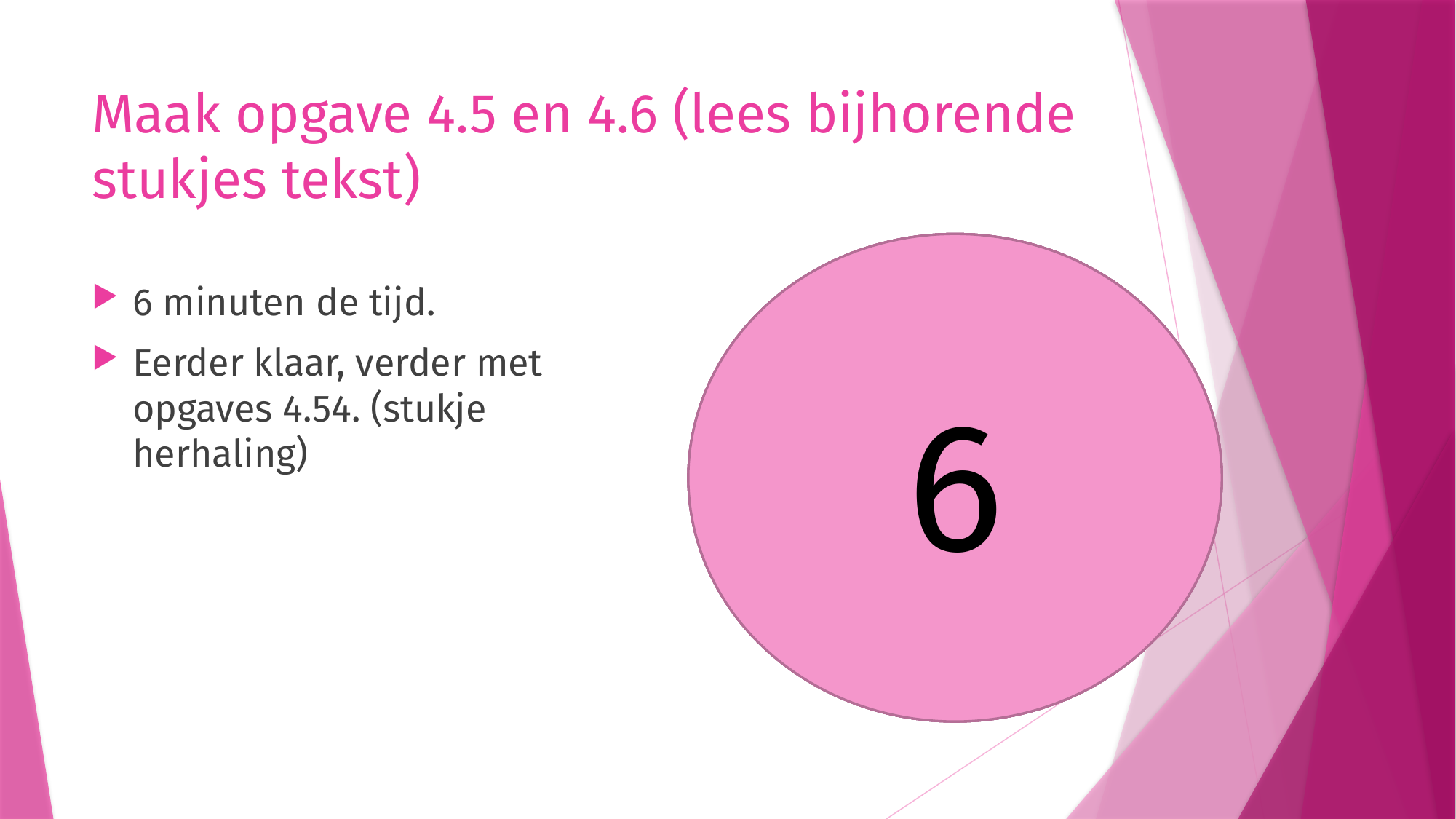

# Maak opgave 4.5 en 4.6 (lees bijhorende stukjes tekst)
5
6
4
3
1
2
6 minuten de tijd.
Eerder klaar, verder met opgaves 4.54. (stukje herhaling)